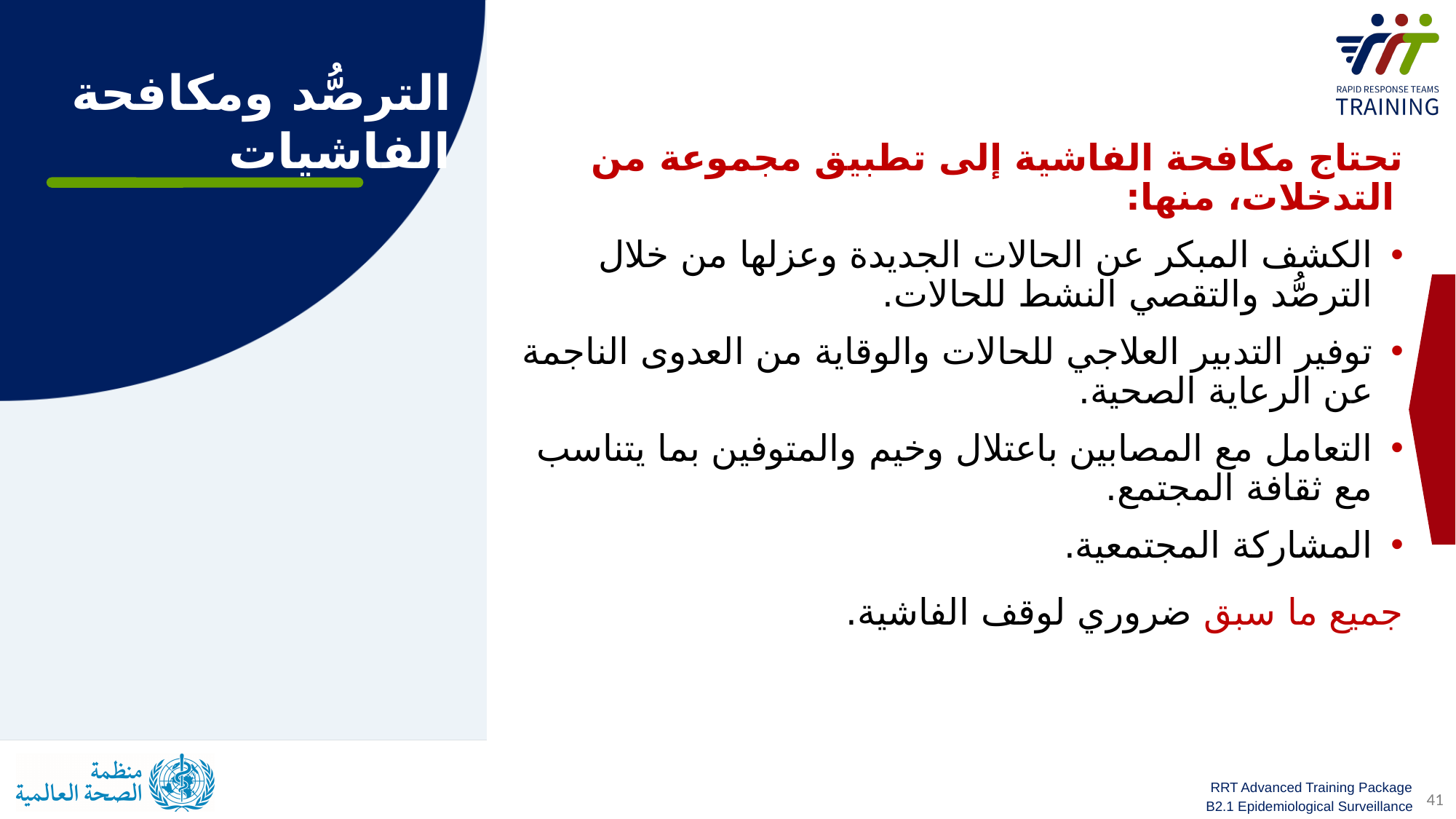

الترصُّد ومكافحة الفاشيات
تحتاج مكافحة الفاشية إلى تطبيق مجموعة من التدخلات، منها:
الكشف المبكر عن الحالات الجديدة وعزلها من خلال الترصُّد والتقصي النشط للحالات.
توفير التدبير العلاجي للحالات والوقاية من العدوى الناجمة عن الرعاية الصحية.
التعامل مع المصابين باعتلال وخيم والمتوفين بما يتناسب مع ثقافة المجتمع.
المشاركة المجتمعية.
جميع ما سبق ضروري لوقف الفاشية.